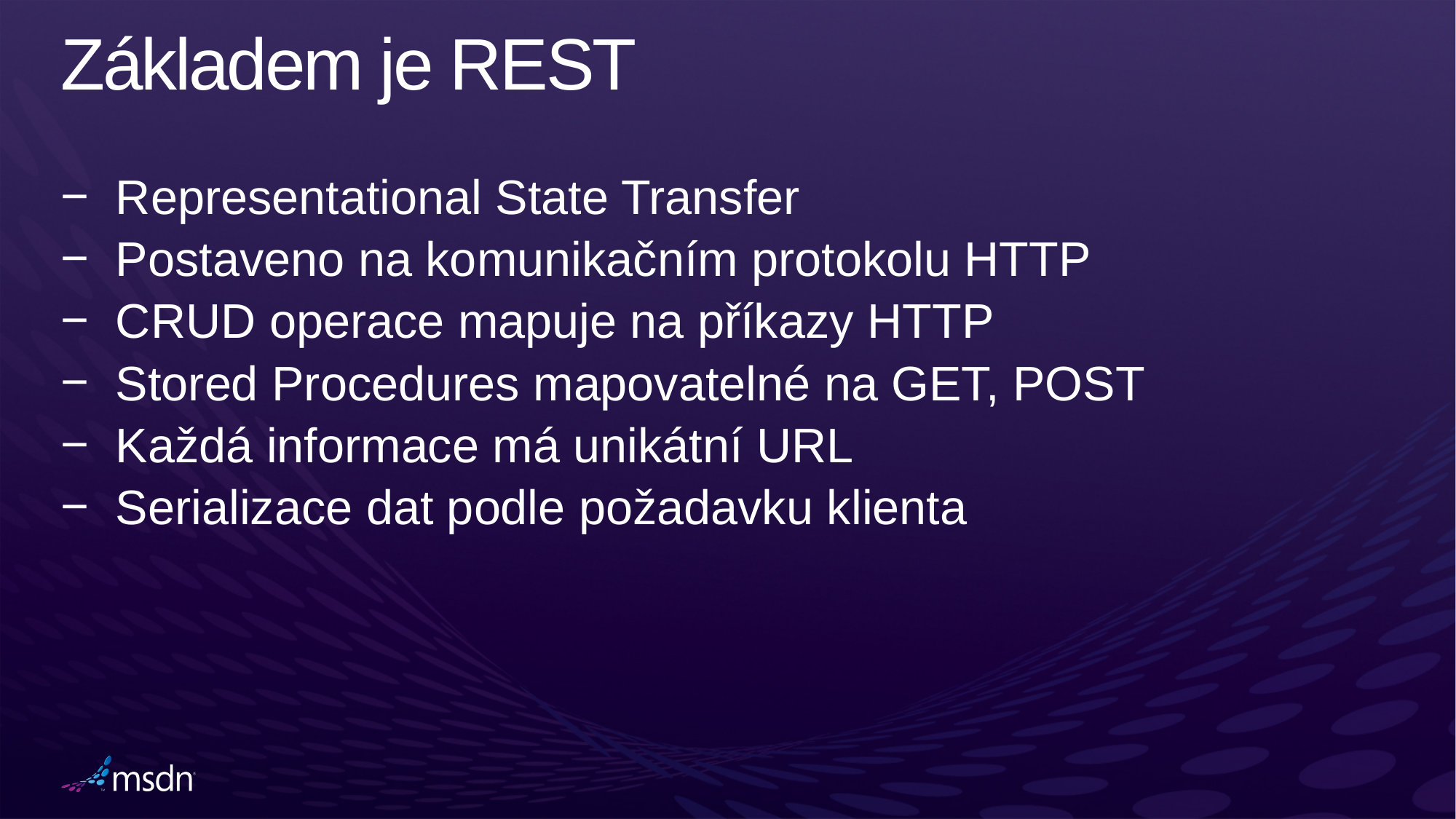

# Základem je REST
Representational State Transfer
Postaveno na komunikačním protokolu HTTP
CRUD operace mapuje na příkazy HTTP
Stored Procedures mapovatelné na GET, POST
Každá informace má unikátní URL
Serializace dat podle požadavku klienta